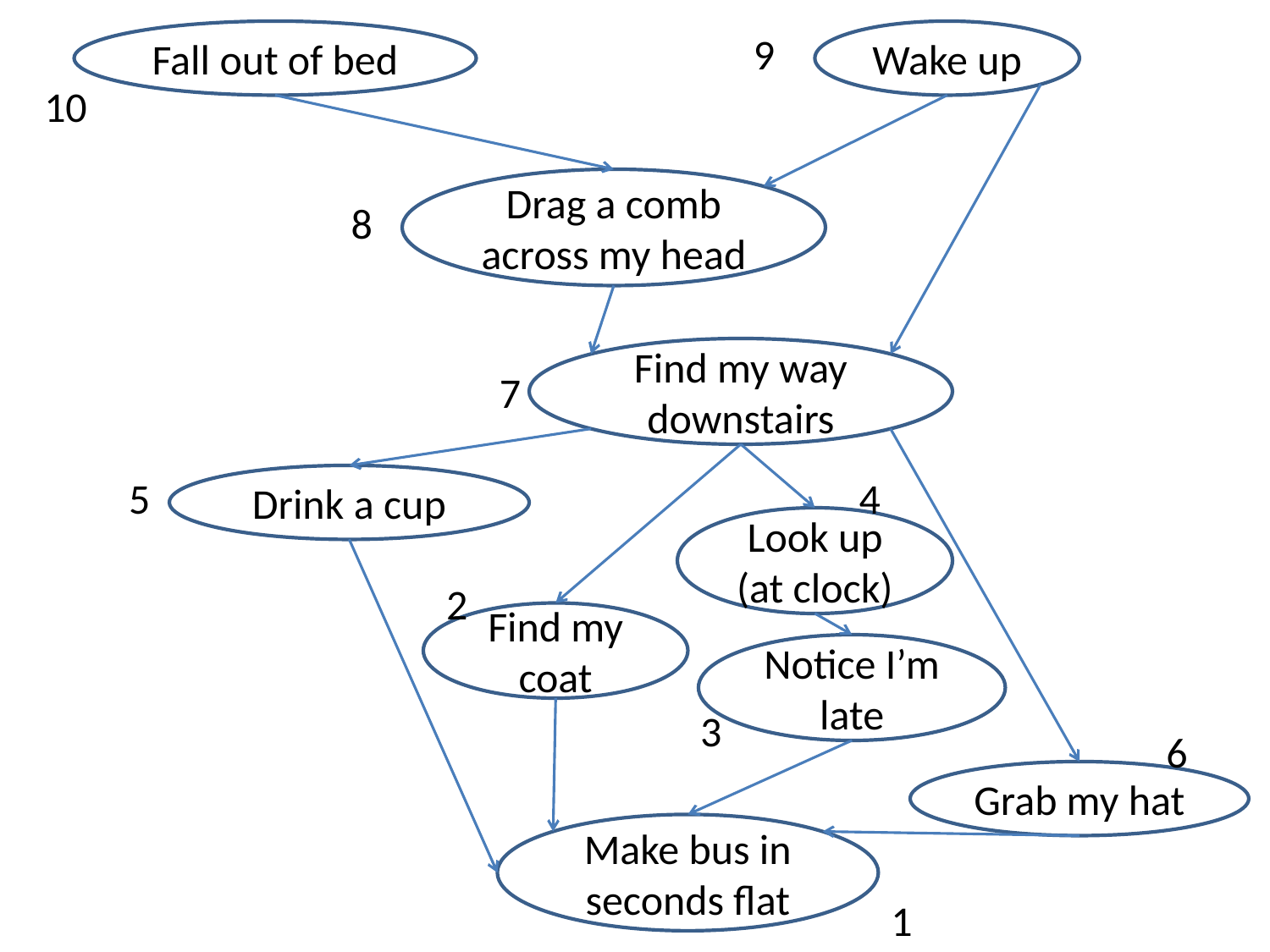

Fall out of bed
9
Wake up
10
Drag a comb across my head
8
Find my way downstairs
7
5
Drink a cup
4
Look up (at clock)
2
Find my coat
Notice I’m late
3
6
Grab my hat
Make bus in seconds flat
1